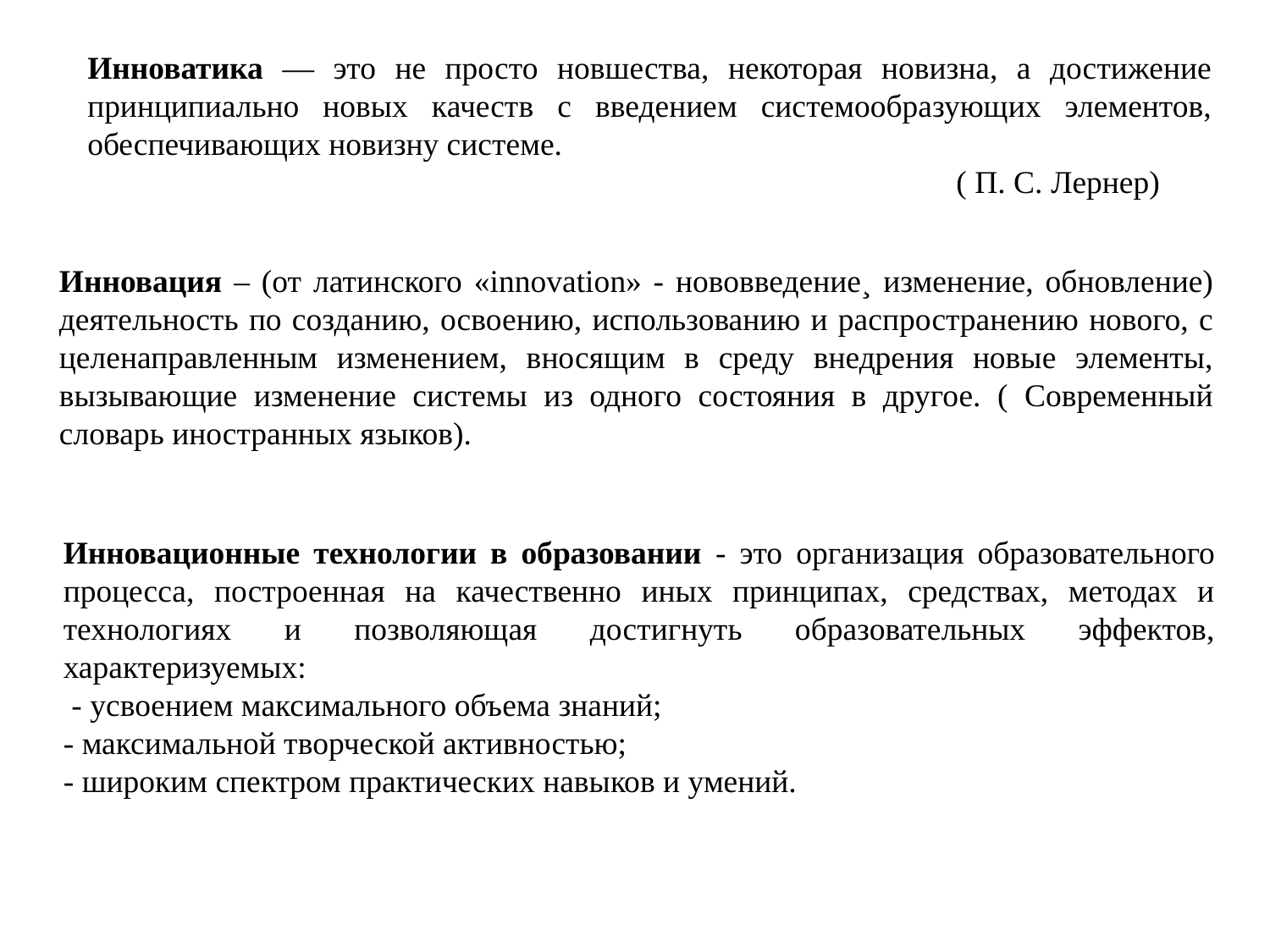

Инноватика — это не просто новшества, некоторая новизна, а достижение принципиально новых качеств с введением системообразующих элементов, обеспечивающих новизну системе.
                                                                                                            ( П. С. Лернер)
Инновация – (от латинского «innovation» - нововведение¸ изменение, обновление) деятельность по созданию, освоению, использованию и распространению нового, с целенаправленным изменением, вносящим в среду внедрения новые элементы, вызывающие изменение системы из одного состояния в другое. ( Современный словарь иностранных языков).
Инновационные технологии в образовании - это организация образовательного процесса, построенная на качественно иных принципах, средствах, методах и технологиях и позволяющая достигнуть образовательных эффектов, характеризуемых:
 - усвоением максимального объема знаний;
- максимальной творческой активностью;
- широким спектром практических навыков и умений.